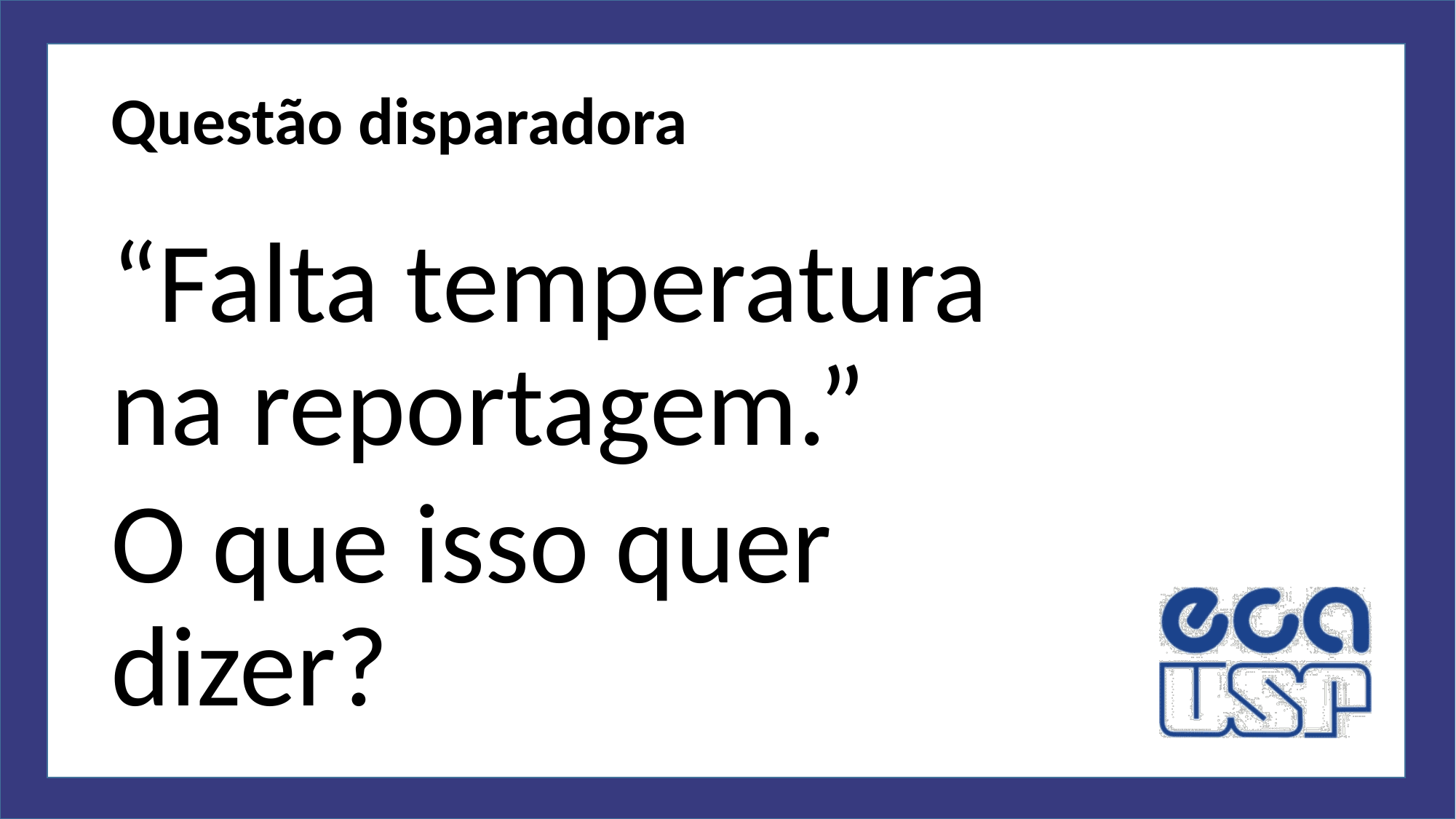

# Questão disparadora
“Falta temperatura na reportagem.”
O que isso quer dizer?